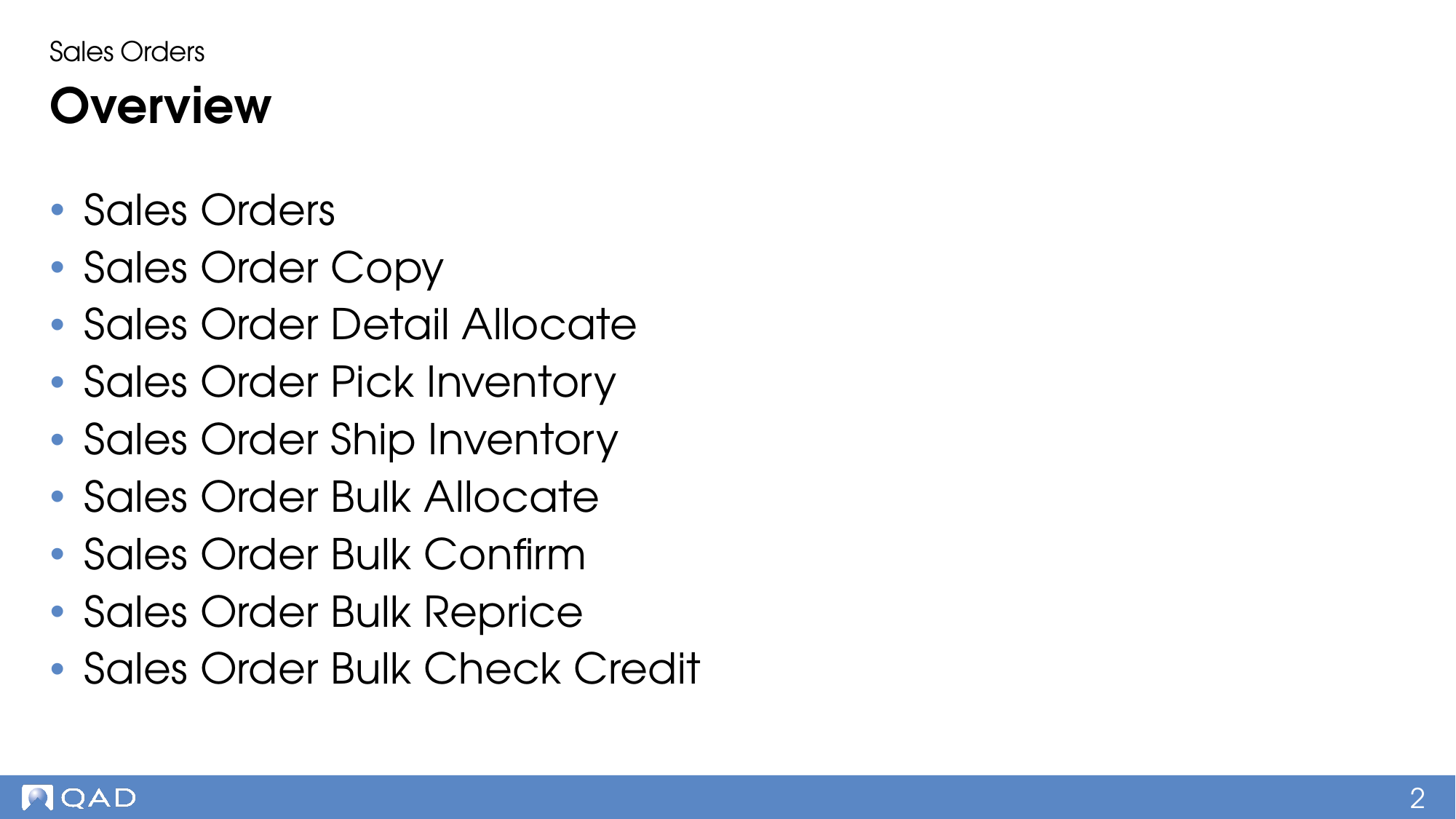

Sales Orders
# Overview
Sales Orders
Sales Order Copy
Sales Order Detail Allocate
Sales Order Pick Inventory
Sales Order Ship Inventory
Sales Order Bulk Allocate
Sales Order Bulk Confirm
Sales Order Bulk Reprice
Sales Order Bulk Check Credit
2